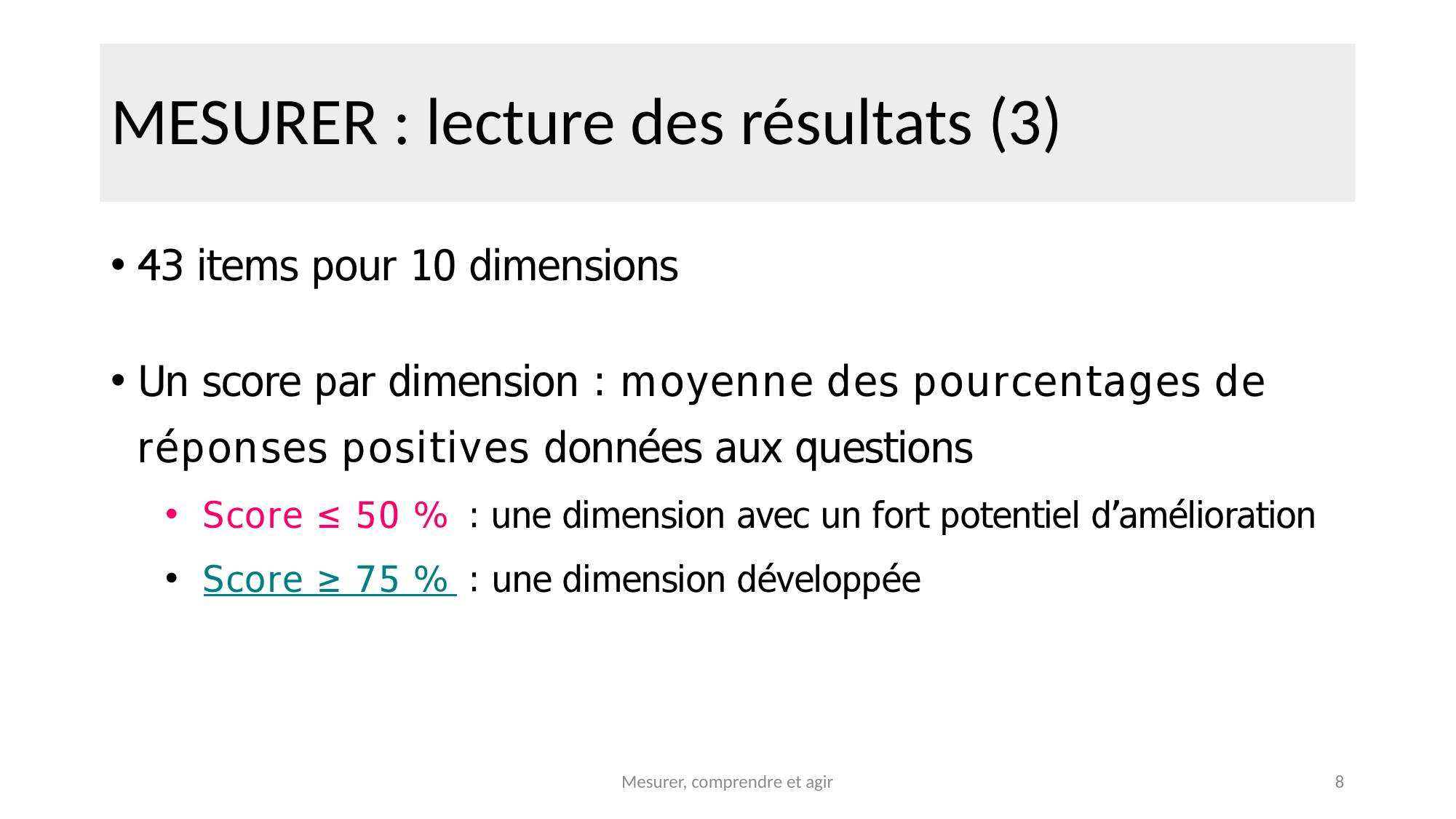

# MESURER : lecture des résultats (3)
43 items pour 10 dimensions

Un score par dimension : moyenne des pourcentages de réponses positives données aux questions
 Score ≤ 50 % : une dimension avec un fort potentiel d’amélioration
 Score ≥ 75 % : une dimension développée
Mesurer, comprendre et agir
8